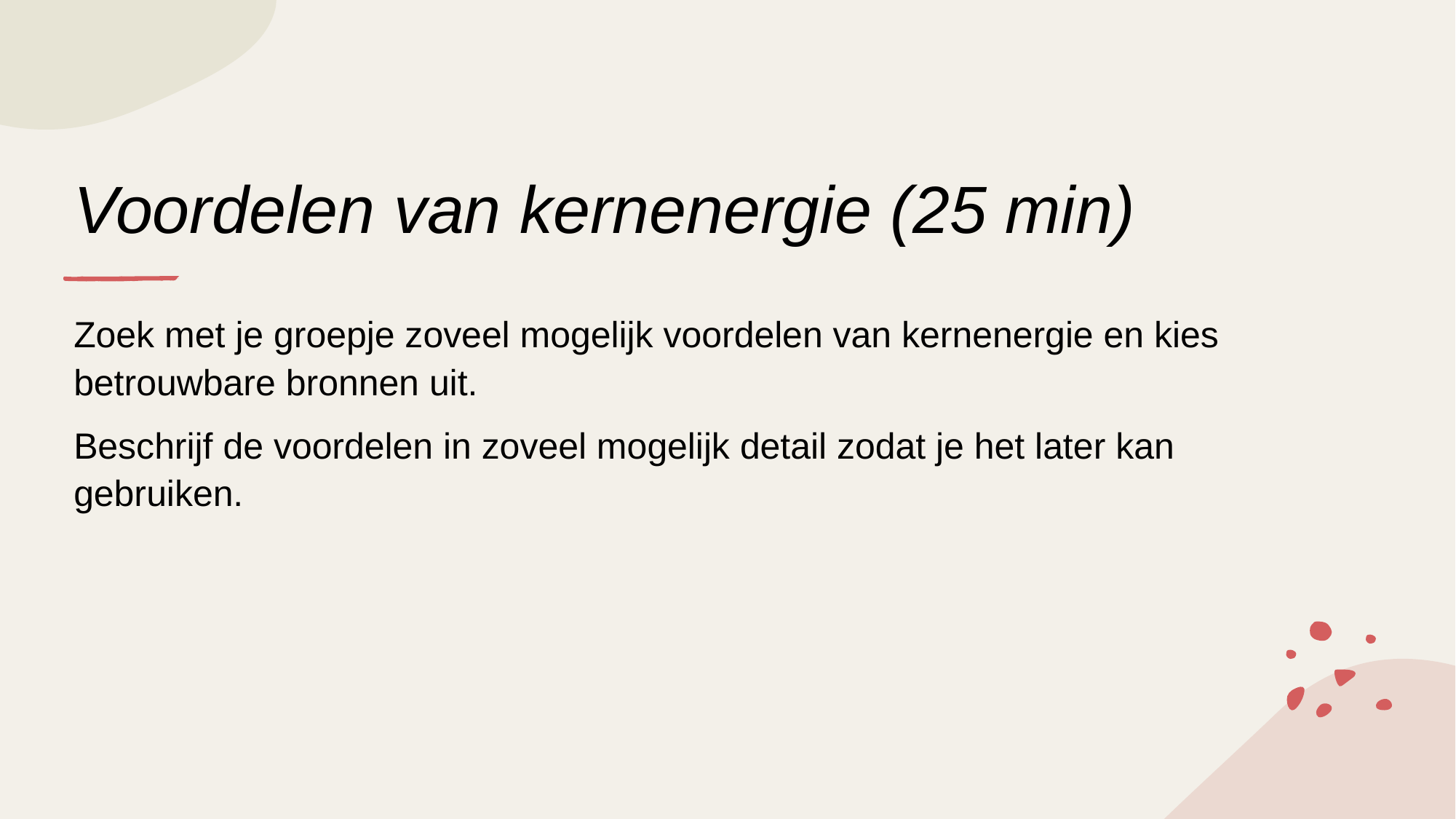

# Voordelen van kernenergie (25 min)
Zoek met je groepje zoveel mogelijk voordelen van kernenergie en kies betrouwbare bronnen uit.
Beschrijf de voordelen in zoveel mogelijk detail zodat je het later kan gebruiken.